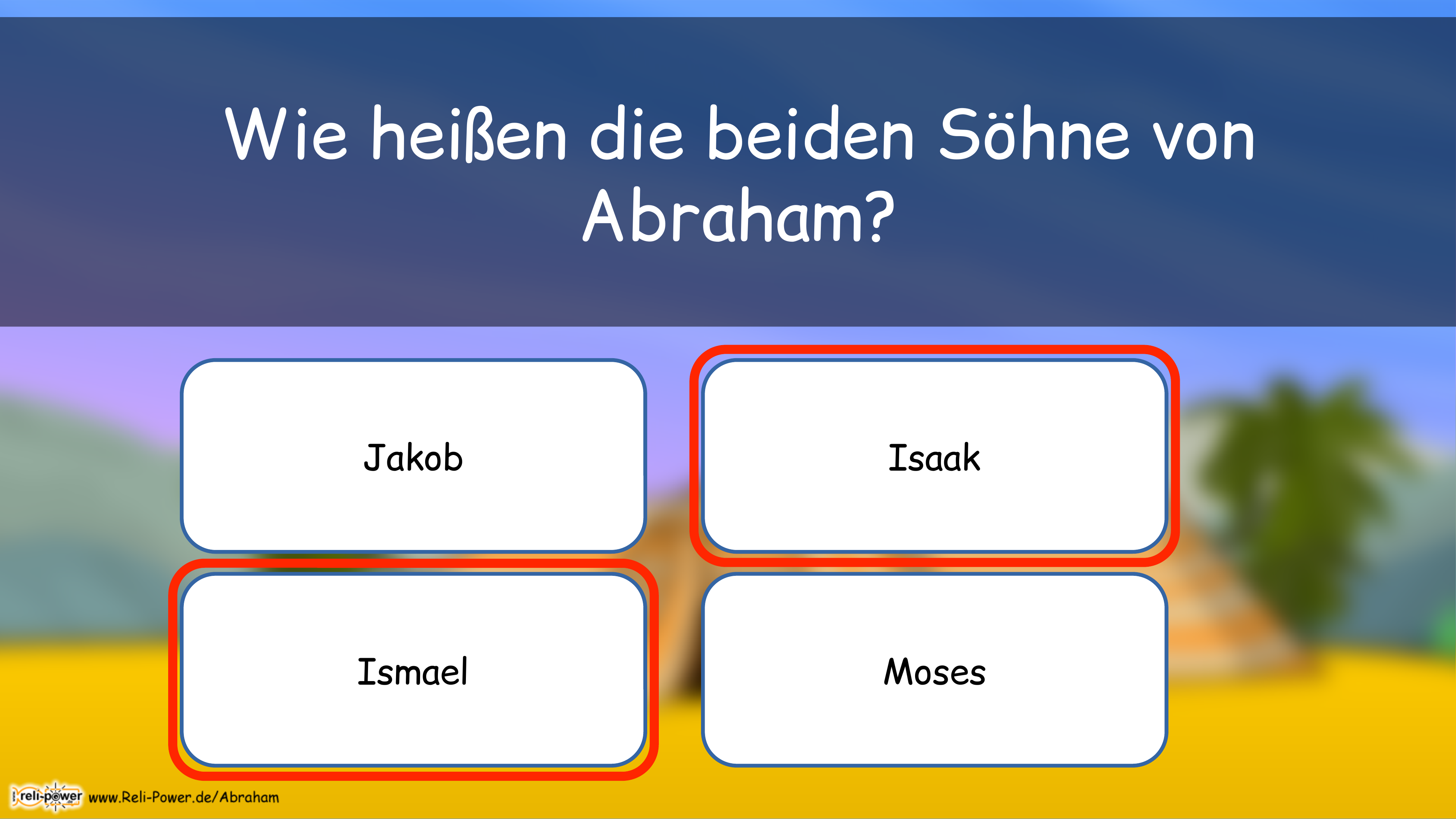

Wie heißen die beiden Söhne von Abraham?

Jakob
Isaak

Ismael
Moses